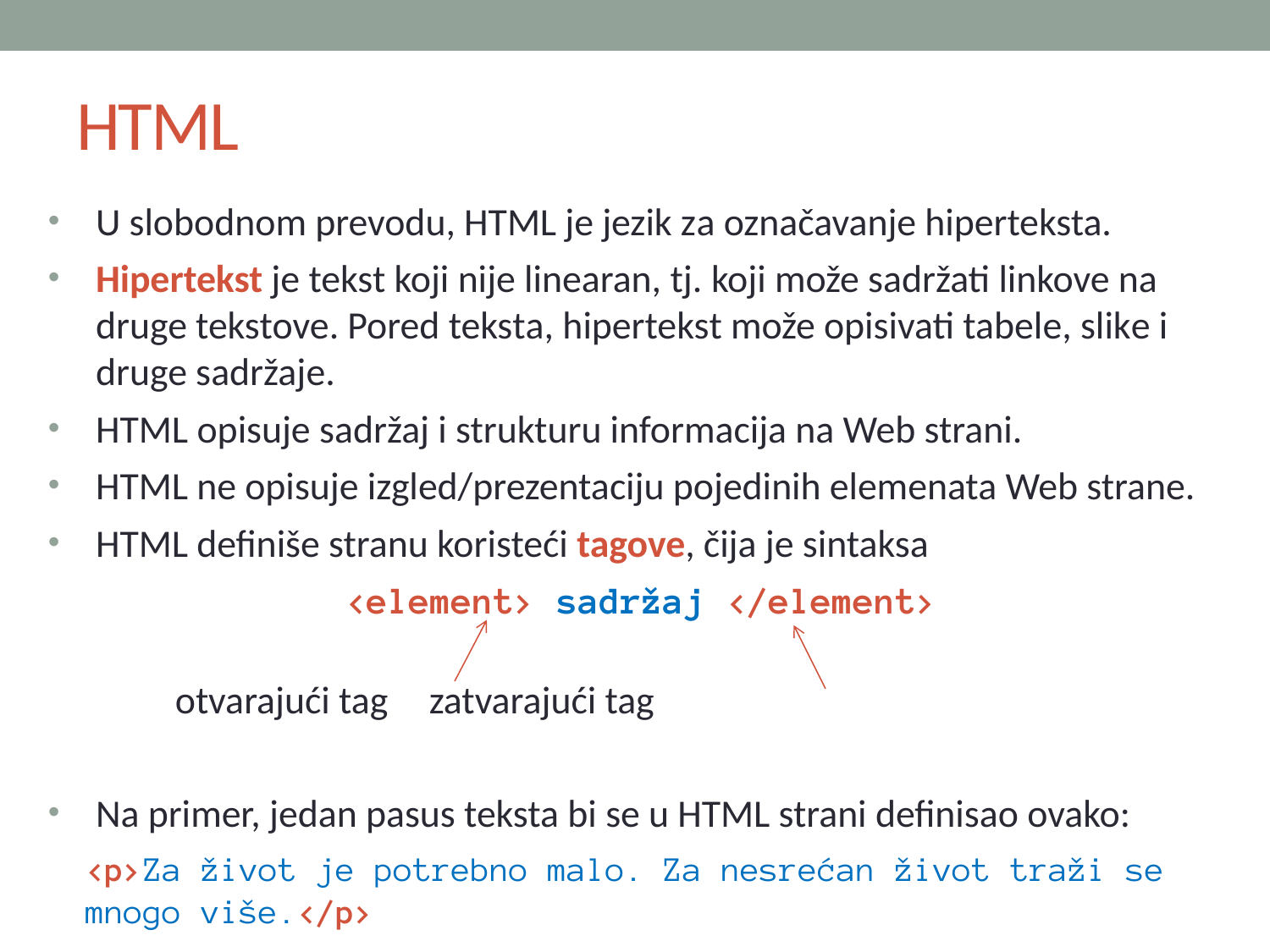

# HTML
U slobodnom prevodu, HTML je jezik za označavanje hiperteksta.
Hipertekst je tekst koji nije linearan, tj. koji može sadržati linkove na druge tekstove. Pored teksta, hipertekst može opisivati tabele, slike i druge sadržaje.
HTML opisuje sadržaj i strukturu informacija na Web strani.
HTML ne opisuje izgled/prezentaciju pojedinih elemenata Web strane.
HTML definiše stranu koristeći tagove, čija je sintaksa
<element> sadržaj </element>

	otvarajući tag	zatvarajući tag

Na primer, jedan pasus teksta bi se u HTML strani definisao ovako:
<p>Za život je potrebno malo. Za nesrećan život traži se mnogo više.</p>